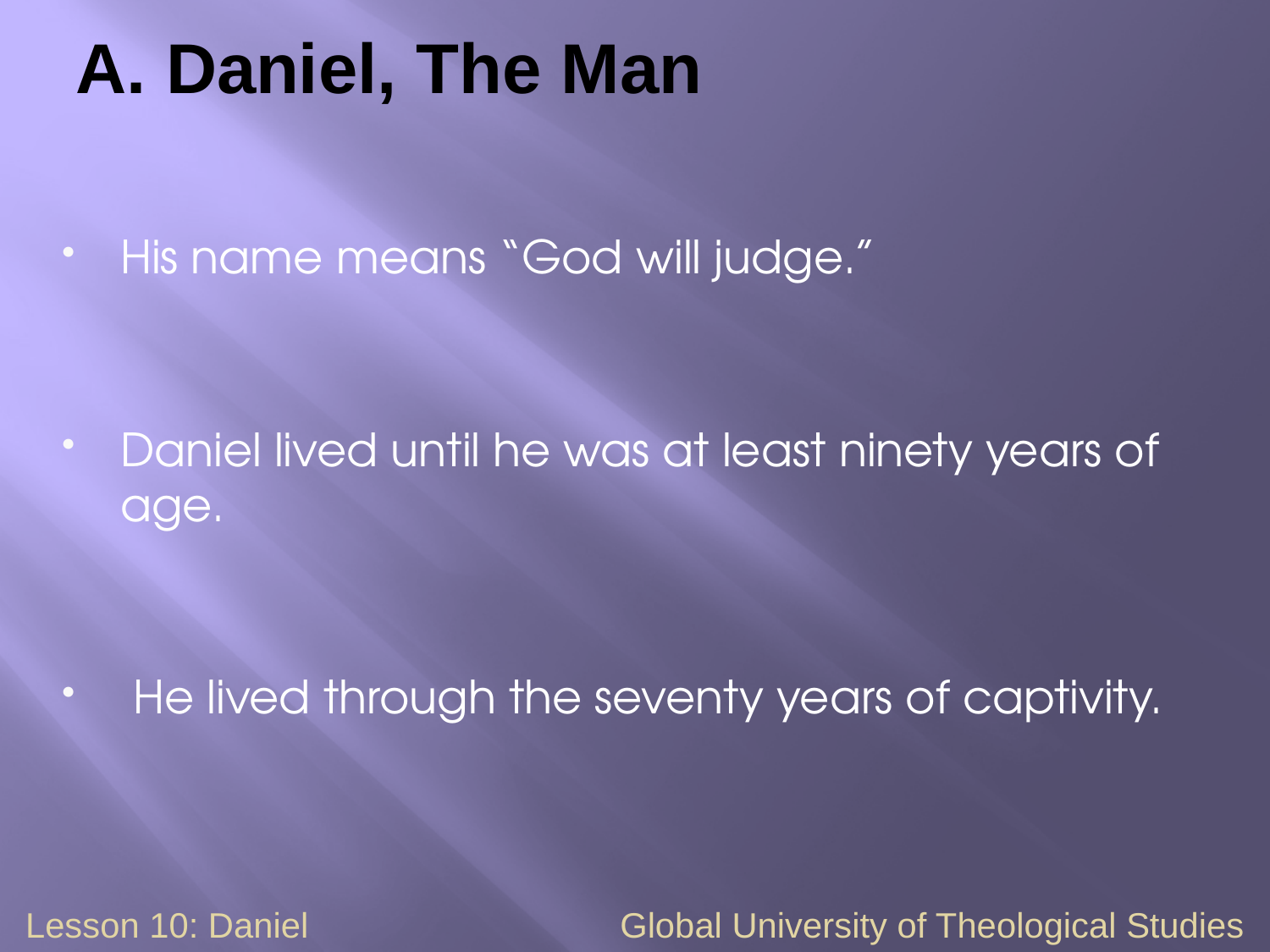

# A. Daniel, The Man
His name means “God will judge.”

Daniel lived until he was at least ninety years of age.

 He lived through the seventy years of captivity.
Lesson 10: Daniel                                Global University of Theological Studies